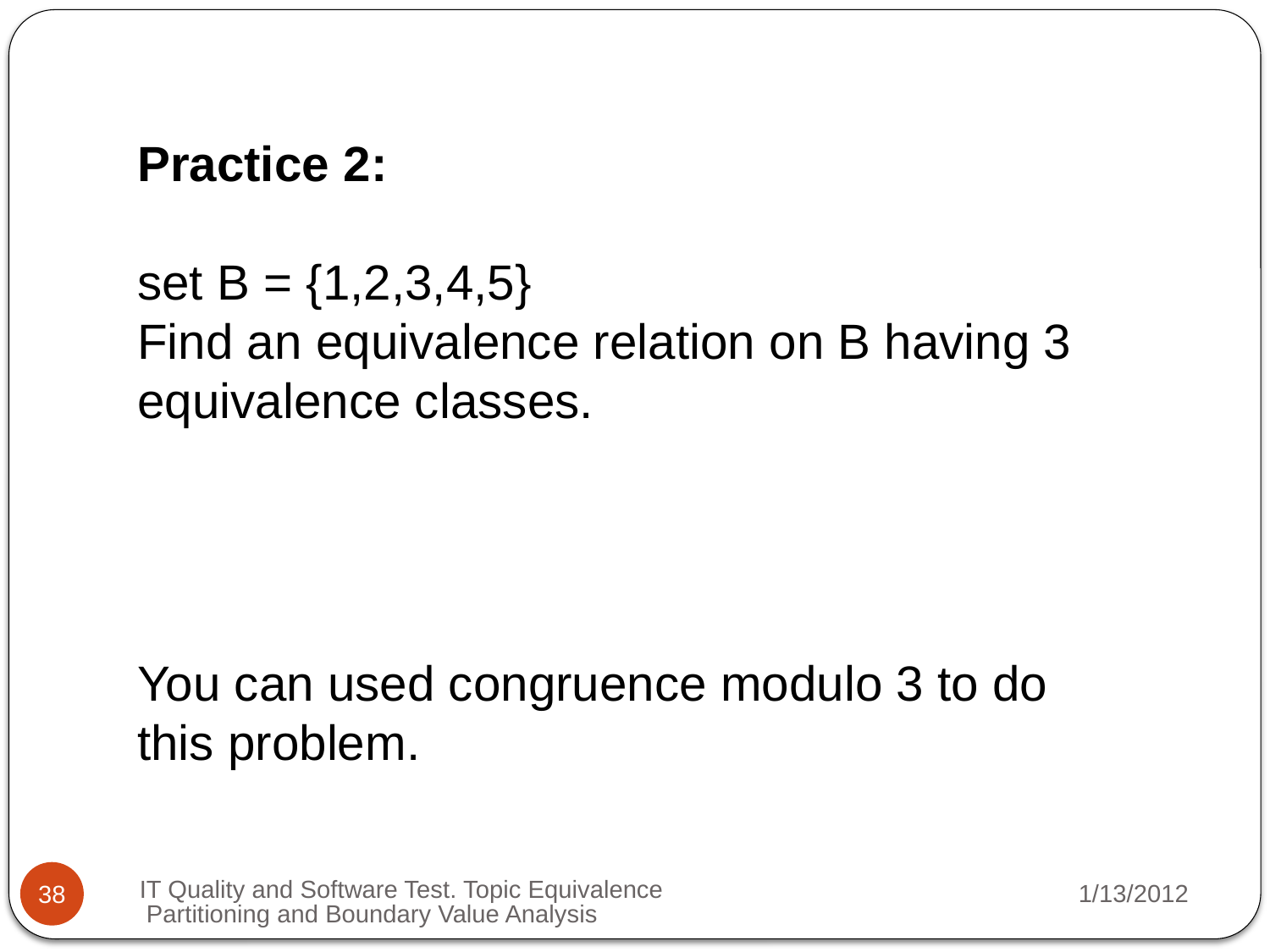

Practice 2:

set B = {1,2,3,4,5}
Find an equivalence relation on B having 3 equivalence classes.
You can used congruence modulo 3 to do this problem.
IT Quality and Software Test. Topic Equivalence Partitioning and Boundary Value Analysis
1/13/2012
38